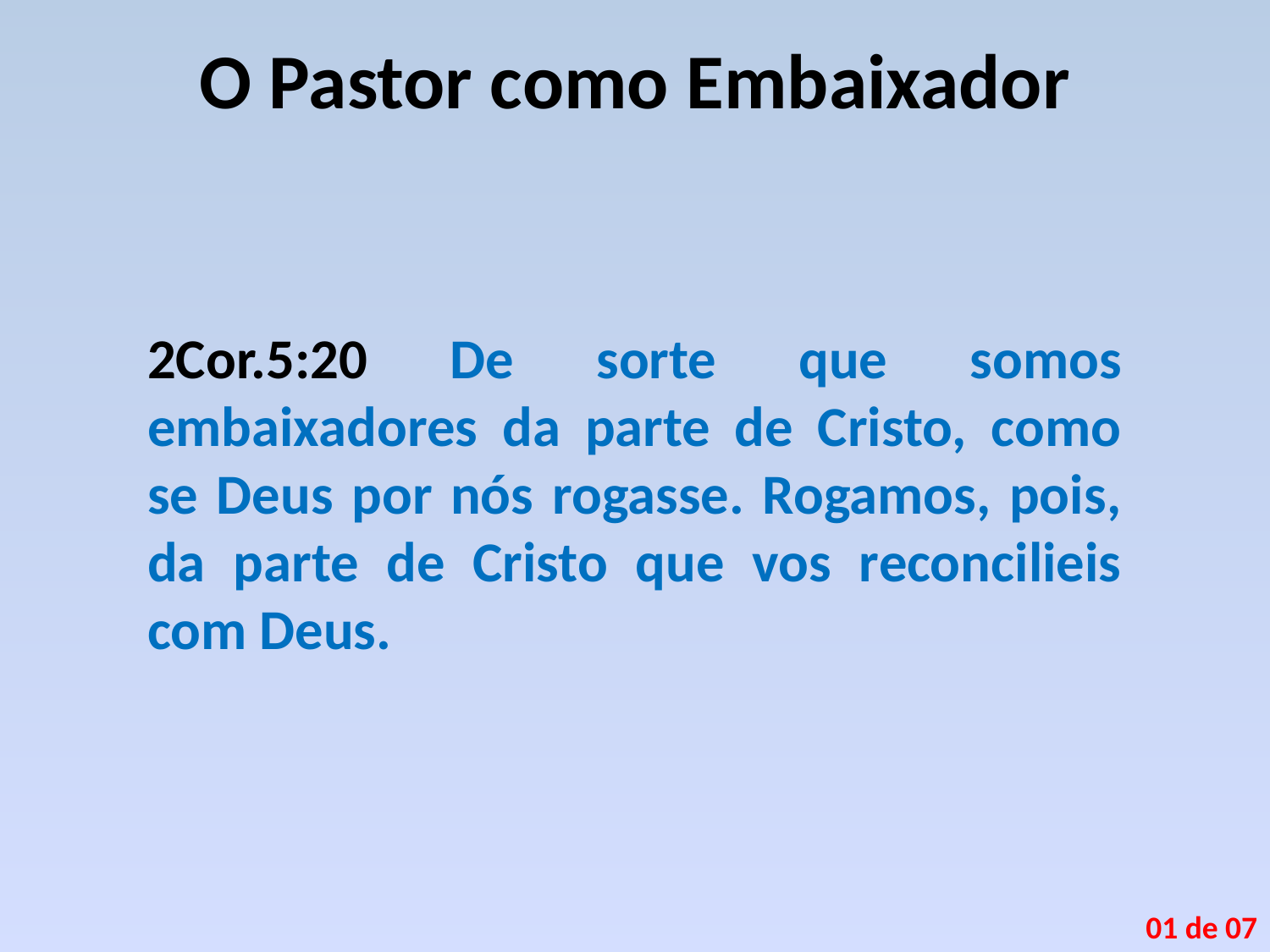

# O Pastor como Embaixador
2Cor.5:20 De sorte que somos embaixadores da parte de Cristo, como se Deus por nós rogasse. Rogamos, pois, da parte de Cristo que vos reconcilieis com Deus.
01 de 07